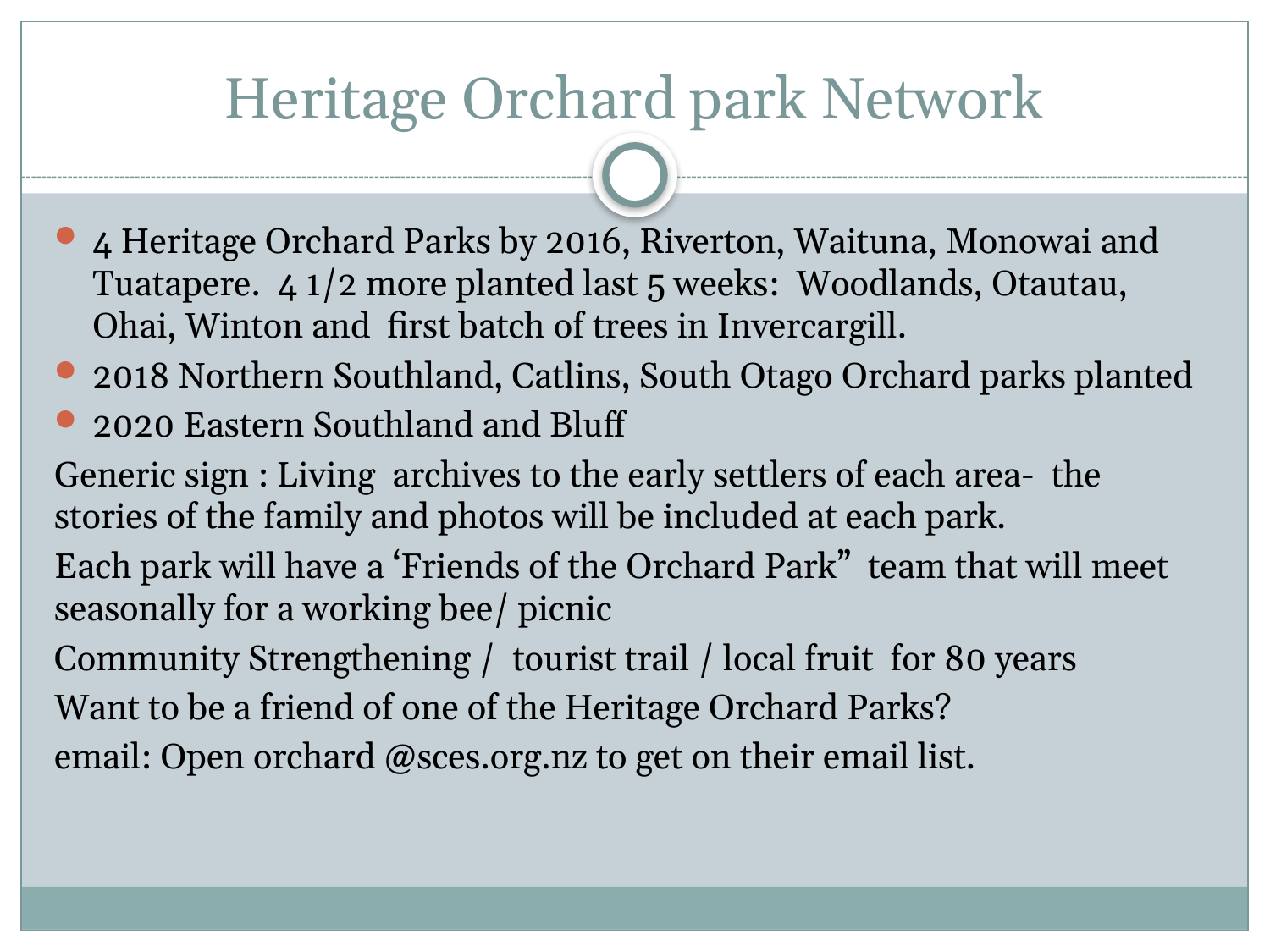

# Heritage Orchard park Network
4 Heritage Orchard Parks by 2016, Riverton, Waituna, Monowai and Tuatapere.  4 1/2 more planted last 5 weeks:  Woodlands, Otautau, Ohai, Winton and  first batch of trees in Invercargill.
2018 Northern Southland, Catlins, South Otago Orchard parks planted
2020 Eastern Southland and Bluff
Generic sign : Living  archives to the early settlers of each area-  the stories of the family and photos will be included at each park.
Each park will have a ‘Friends of the Orchard Park”  team that will meet seasonally for a working bee/ picnic
Community Strengthening /  tourist trail / local fruit  for 80 years
Want to be a friend of one of the Heritage Orchard Parks?
email: Open orchard @sces.org.nz to get on their email list.